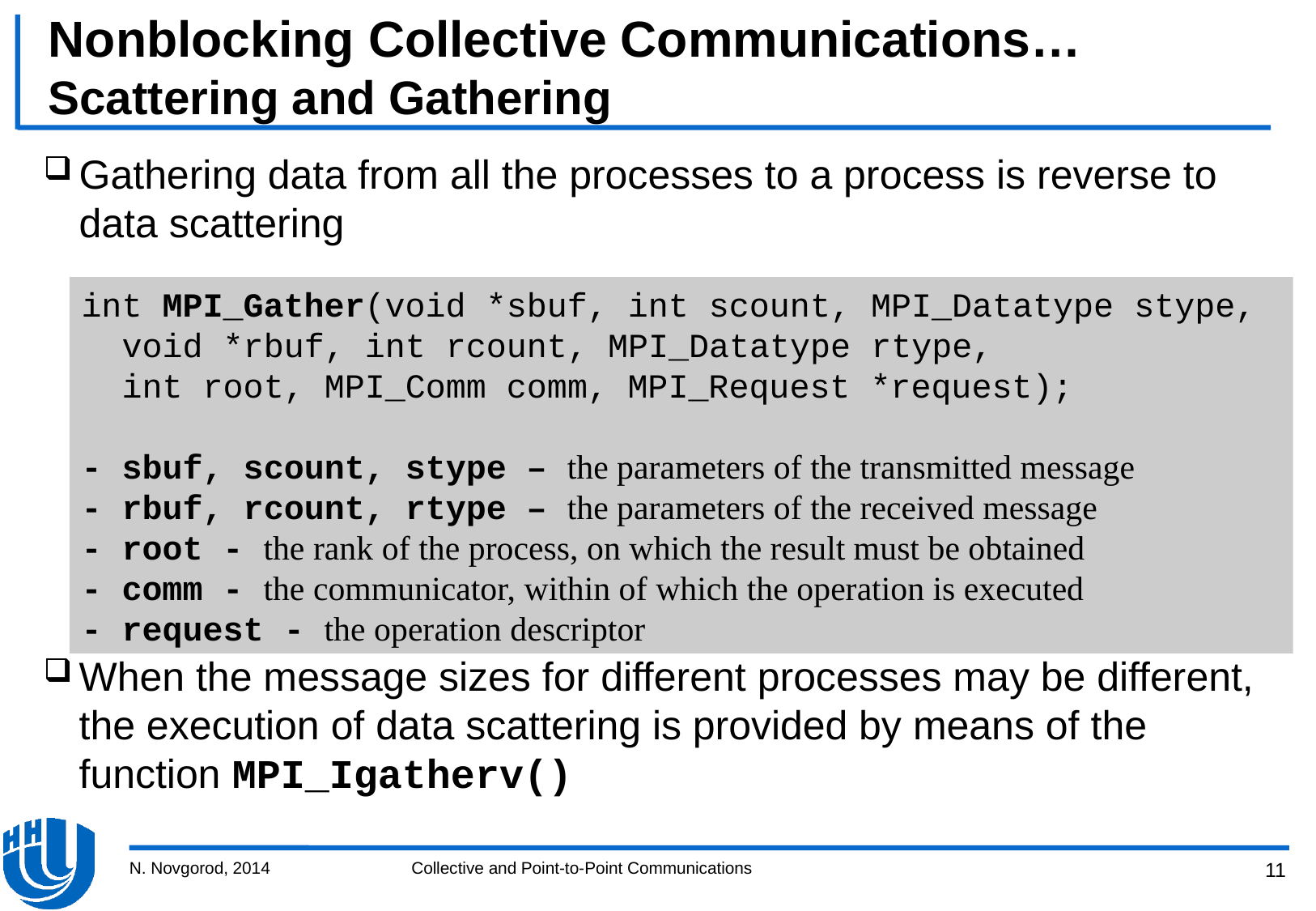

# Nonblocking Collective Communications… Scattering and Gathering
Gathering data from all the processes to a process is reverse to data scattering

When the message sizes for different processes may be different, the execution of data scattering is provided by means of the function MPI_Igatherv()

int MPI_Gather(void *sbuf, int scount, MPI_Datatype stype,
  void *rbuf, int rcount, MPI_Datatype rtype,
  int root, MPI_Comm comm, MPI_Request *request);

- sbuf, scount, stype – the parameters of the transmitted message
- rbuf, rcount, rtype – the parameters of the received message
- root - the rank of the process, on which the result must be obtained
- comm - the communicator, within of which the operation is executed
- request - the operation descriptor
N. Novgorod, 2014
Collective and Point-to-Point Communications
11